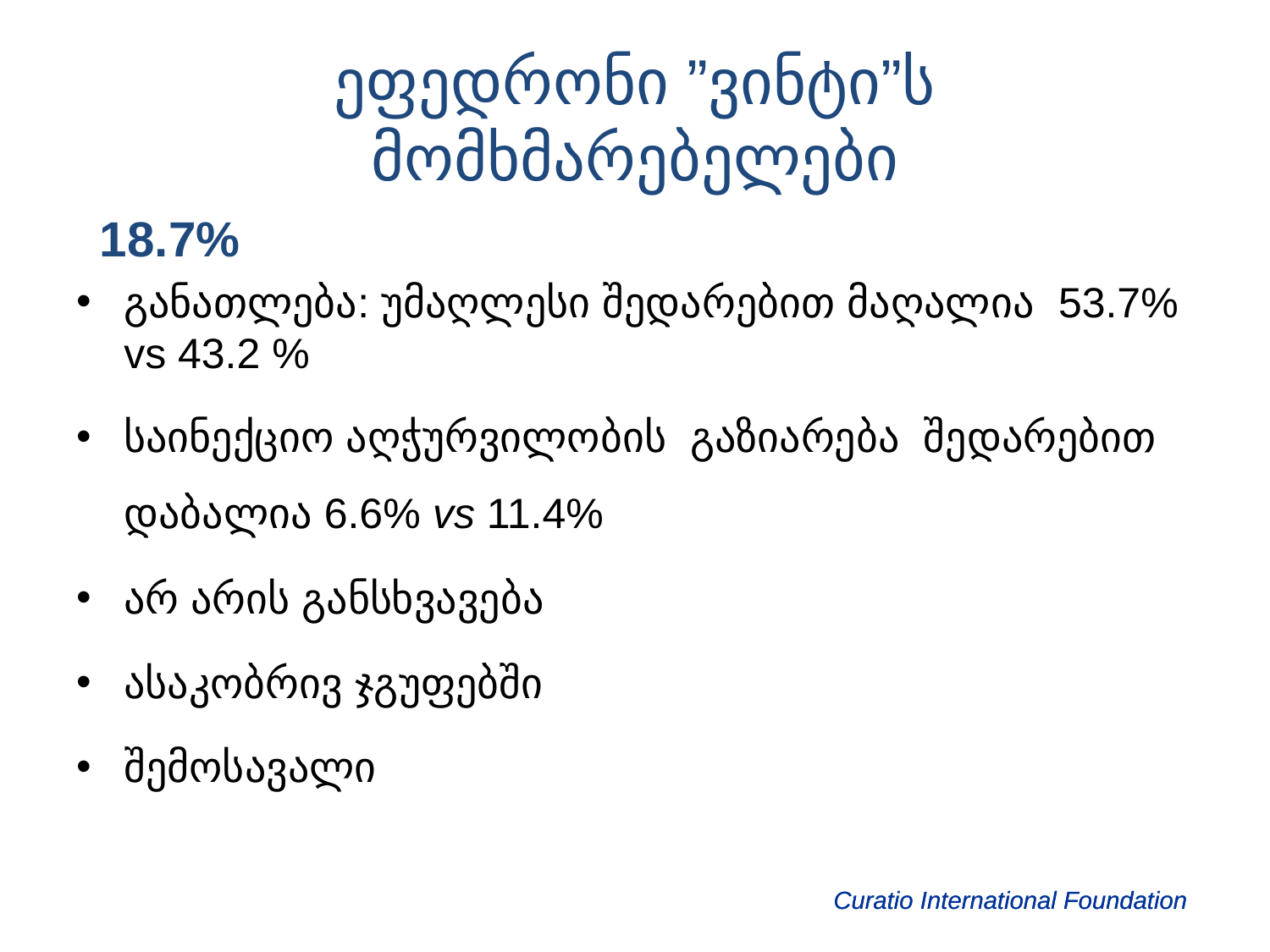

ეფედრონი ”ვინტი”ს მომხმარებელები
  18.7%
განათლება: უმაღლესი შედარებით მაღალია  53.7% vs 43.2 %
საინექციო აღჭურვილობის  გაზიარება  შედარებით დაბალია 6.6% vs 11.4%
არ არის განსხვავება
ასაკობრივ ჯგუფებში
შემოსავალი

Curatio International Foundation
Curatio International Foundation